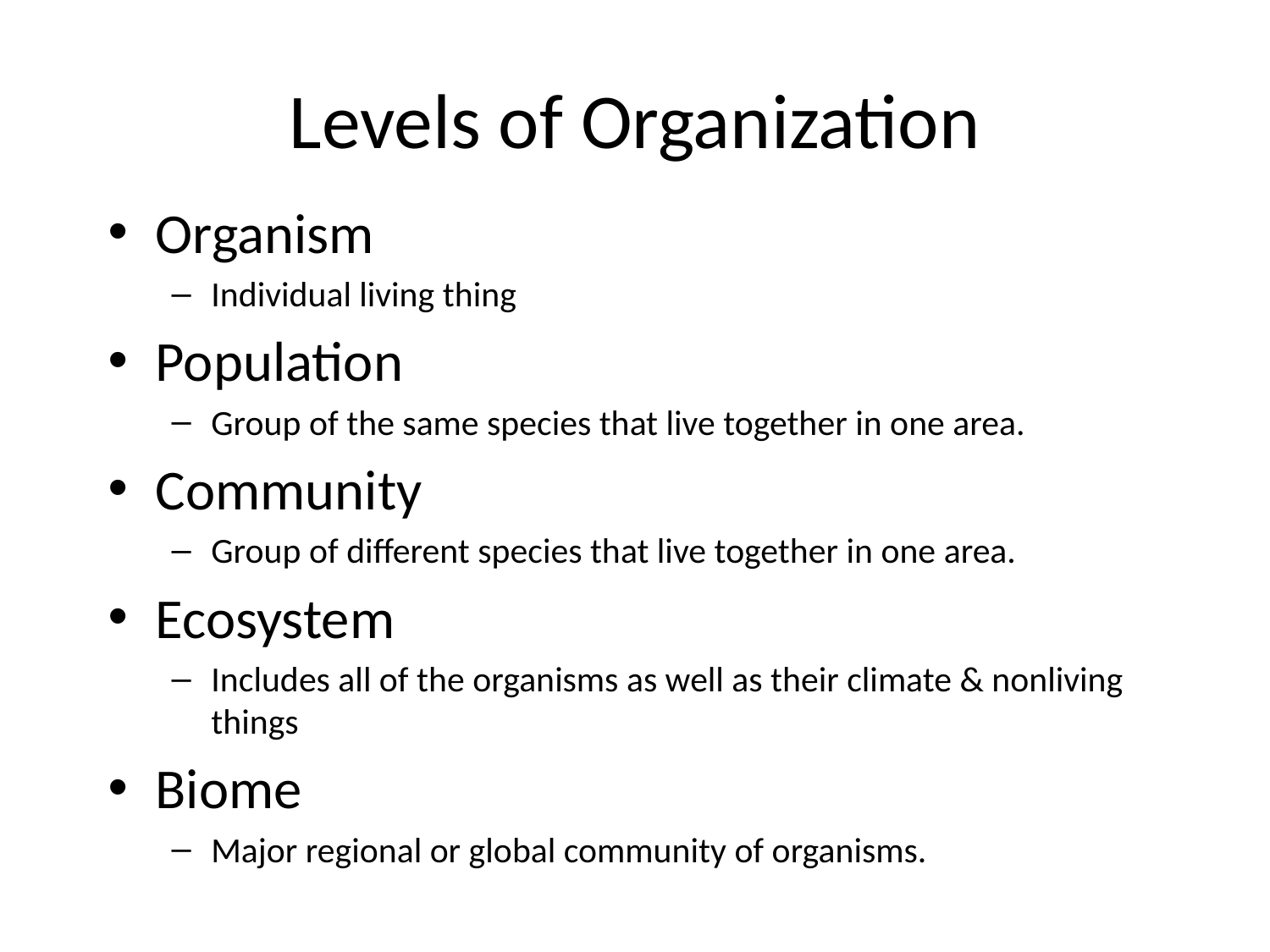

# Levels of Organization
Organism
Individual living thing
Population
Group of the same species that live together in one area.
Community
Group of different species that live together in one area.
Ecosystem
Includes all of the organisms as well as their climate & nonliving things
Biome
Major regional or global community of organisms.